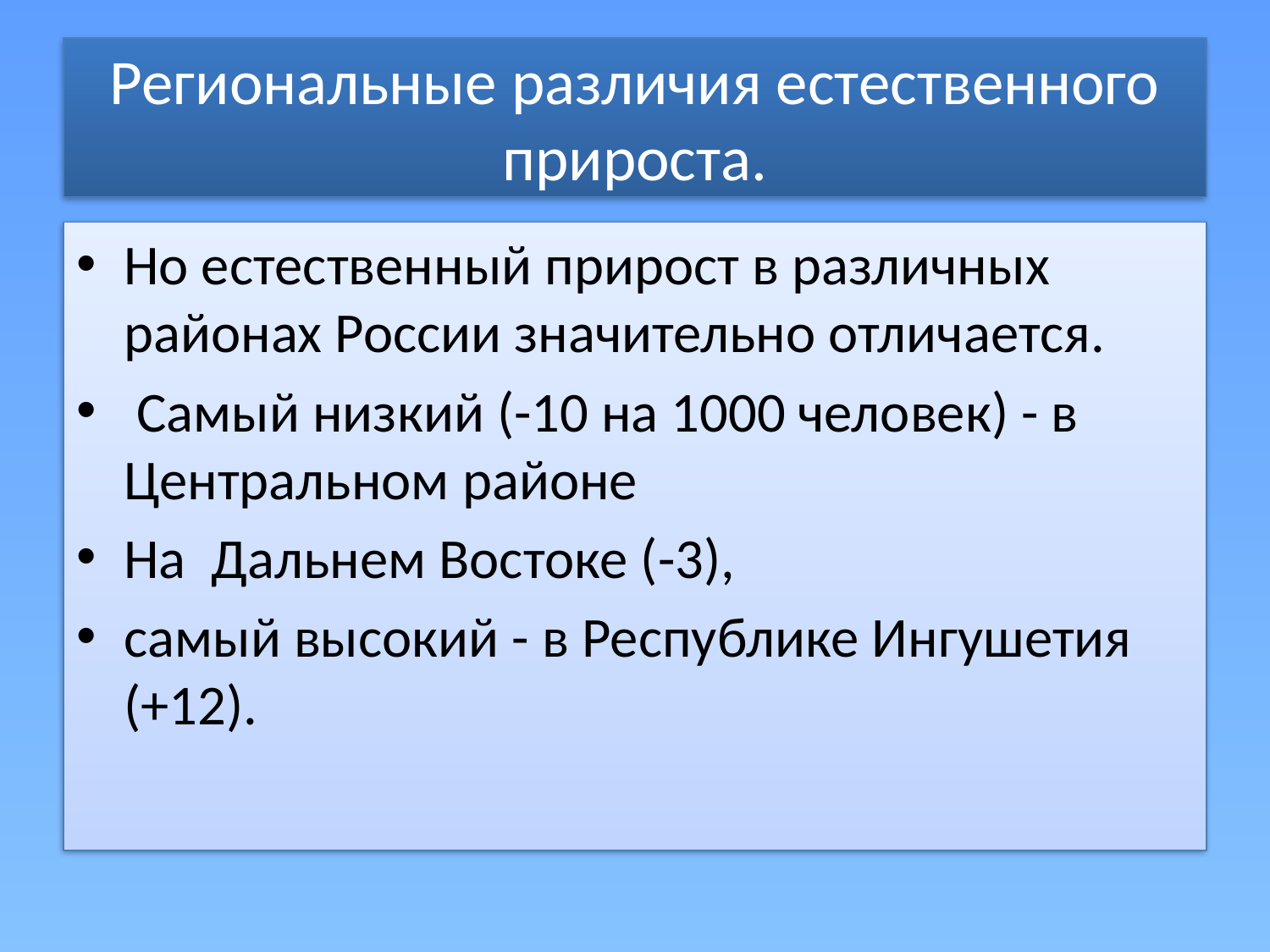

# Региональные различия естественного прироста.
Но естественный прирост в различных районах России значительно отличается.
 Самый низкий (-10 на 1000 человек) - в Центральном районе
На  Дальнем Востоке (-3),
самый высокий - в Республике Ингушетия (+12).